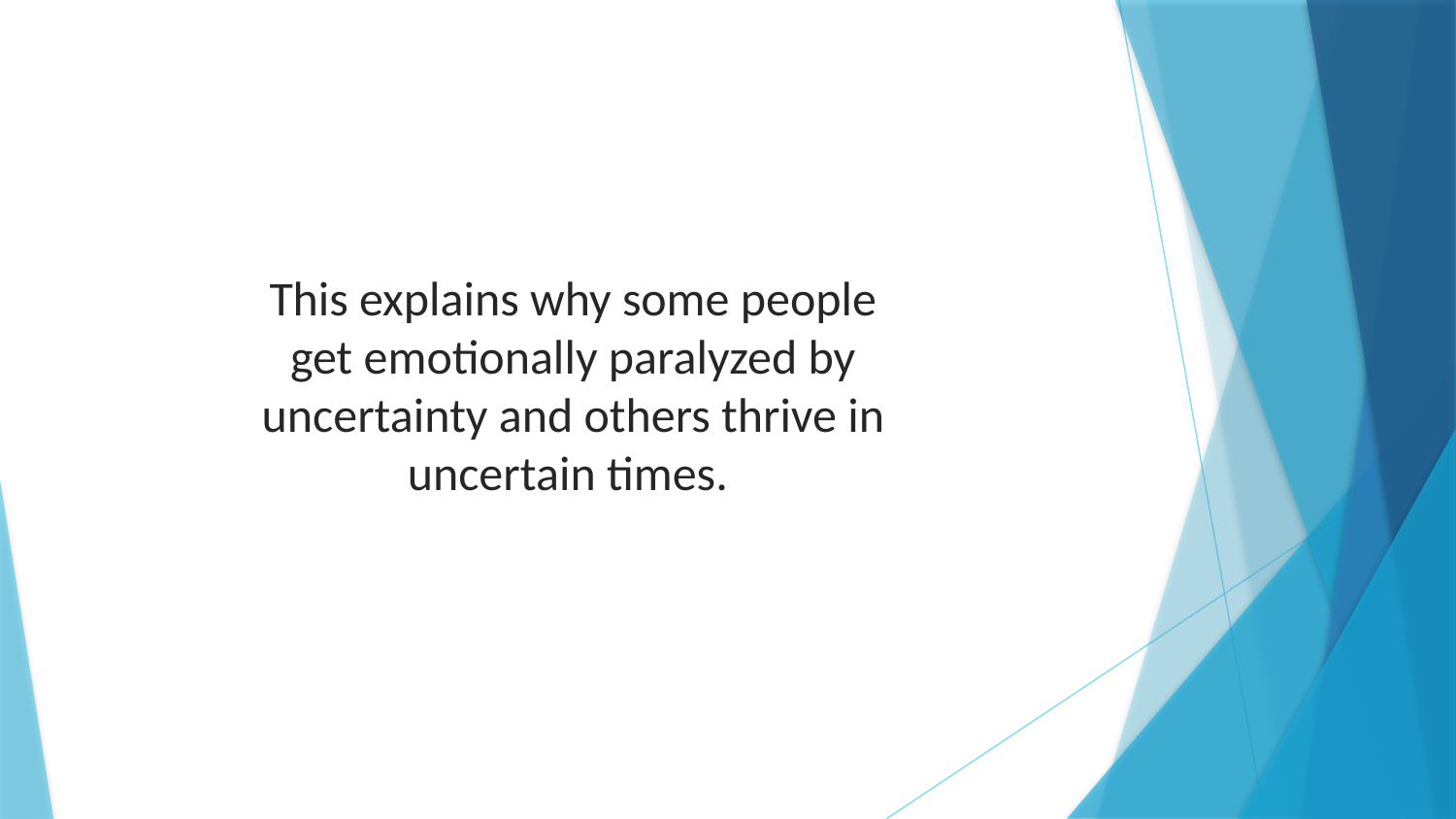

This explains why some people get emotionally paralyzed by uncertainty and others thrive in uncertain times.